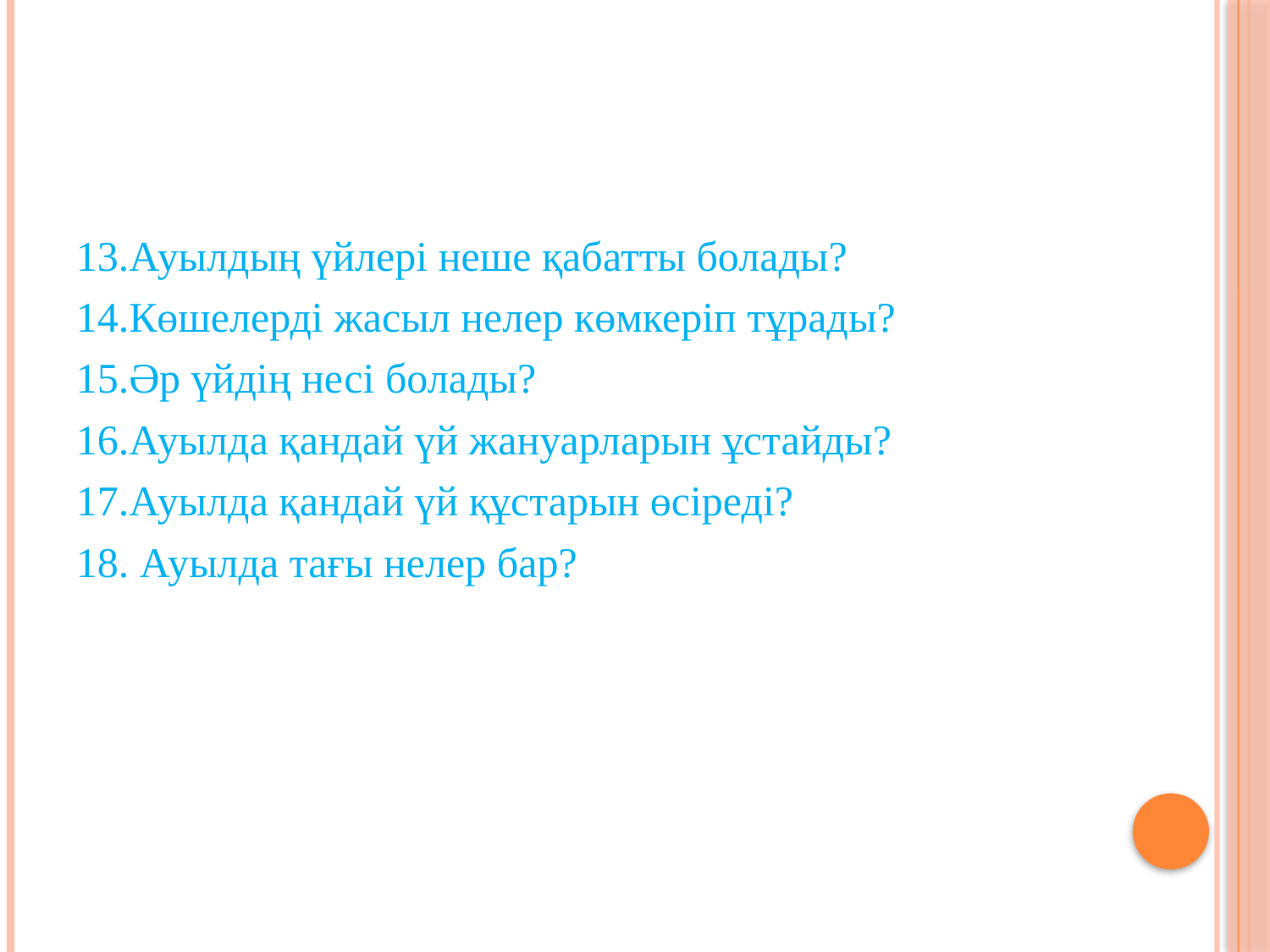

13.Ауылдың үйлері неше қабатты болады?
14.Көшелерді жасыл нелер көмкеріп тұрады?
15.Әр үйдің несі болады?
16.Ауылда қандай үй жануарларын ұстайды?
17.Ауылда қандай үй құстарын өсіреді?
18. Ауылда тағы нелер бар?